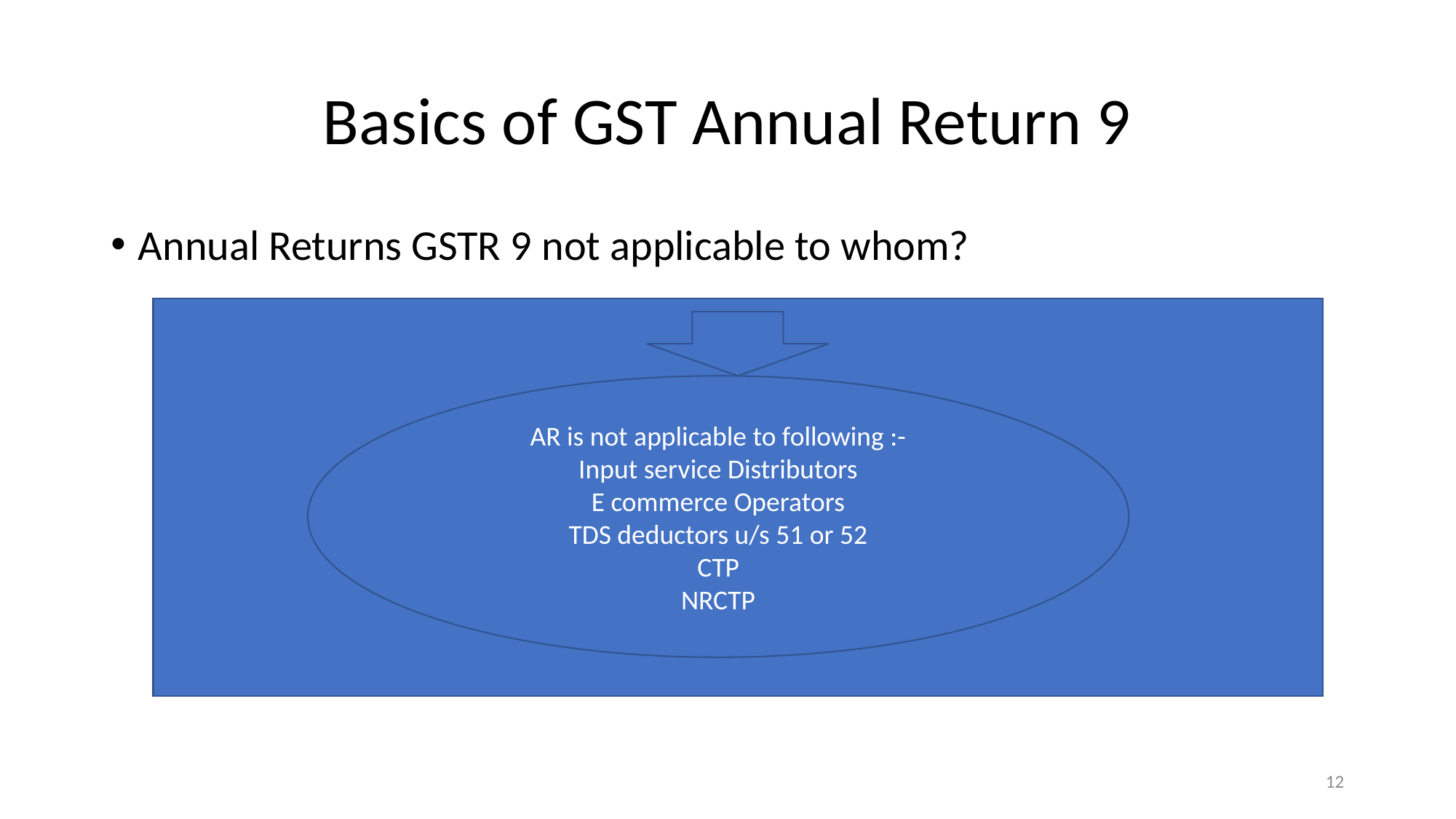

# Basics of GST Annual Return 9
Annual Returns GSTR 9 not applicable to whom?

AR is not applicable to following :-
Input service Distributors
E commerce Operators
TDS deductors u/s 51 or 52
CTP
NRCTP
12